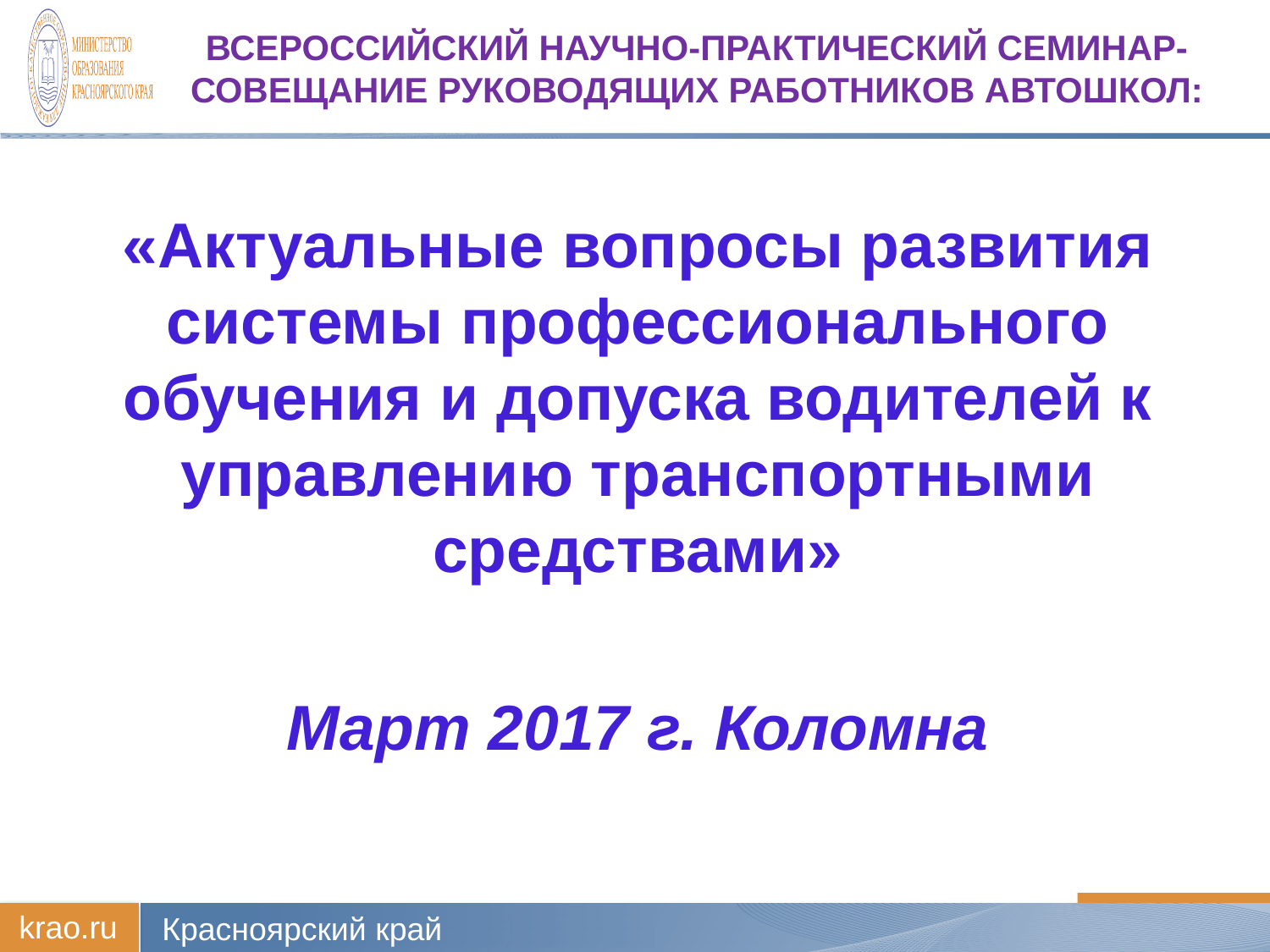

# Всероссийский научно-практический семинар-совещание руководящих работников автошкол:
«Актуальные вопросы развития системы профессионального обучения и допуска водителей к управлению транспортными средствами»

Март 2017 г. Коломна